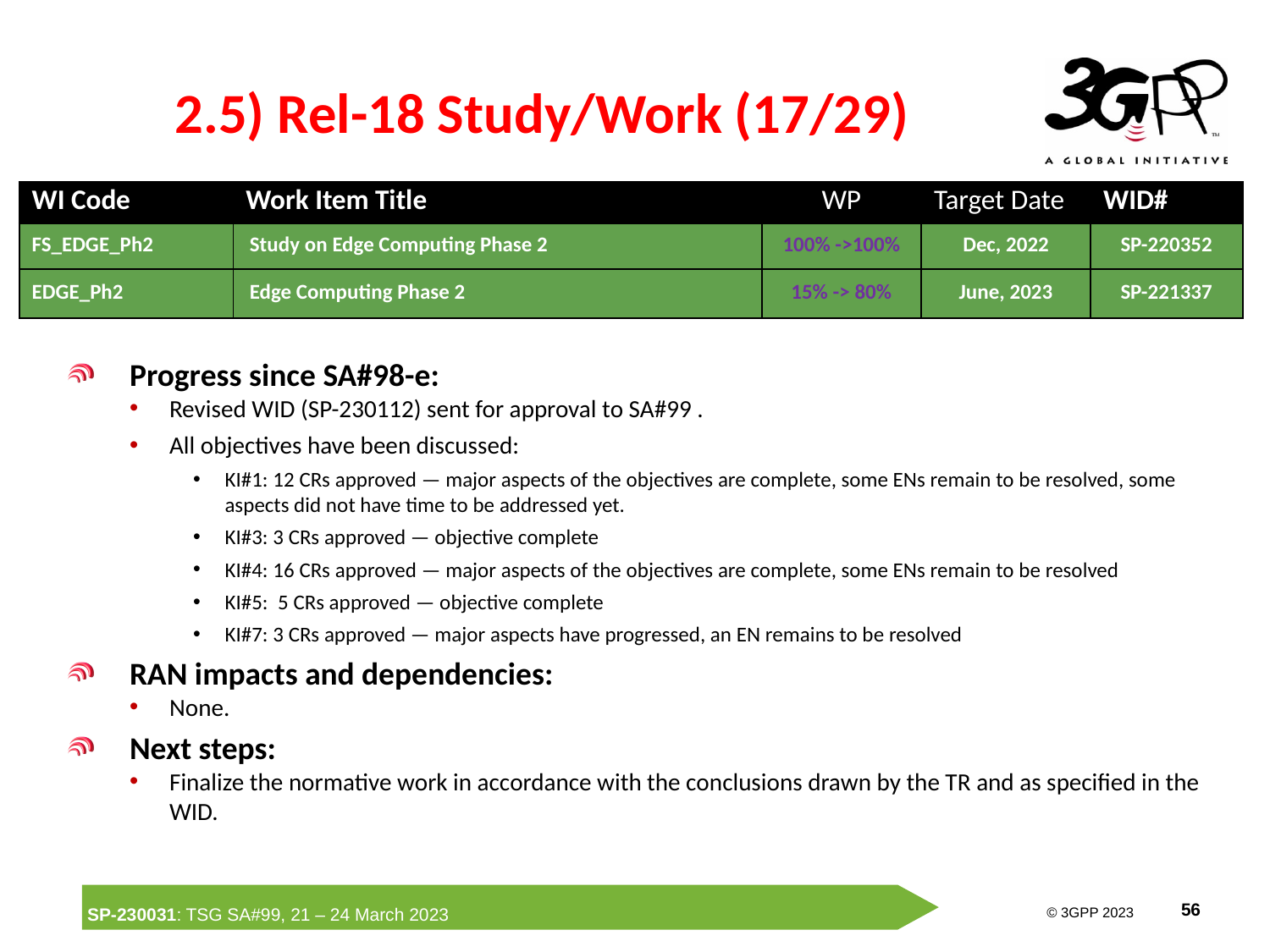

# 2.5) Rel-18 Study/Work (17/29)
| WI Code | Work Item Title | WP | Target Date | WID# |
| --- | --- | --- | --- | --- |
| FS\_EDGE\_Ph2 | Study on Edge Computing Phase 2 | 100% ->100% | Dec, 2022 | SP-220352 |
| EDGE\_Ph2 | Edge Computing Phase 2 | 15% -> 80% | June, 2023 | SP-221337 |
Progress since SA#98-e:
Revised WID (SP-230112) sent for approval to SA#99 .
All objectives have been discussed:
KI#1: 12 CRs approved — major aspects of the objectives are complete, some ENs remain to be resolved, some aspects did not have time to be addressed yet.
KI#3: 3 CRs approved — objective complete
KI#4: 16 CRs approved — major aspects of the objectives are complete, some ENs remain to be resolved
KI#5:  5 CRs approved — objective complete
KI#7: 3 CRs approved — major aspects have progressed, an EN remains to be resolved
RAN impacts and dependencies:
None.
Next steps:
Finalize the normative work in accordance with the conclusions drawn by the TR and as specified in the WID.